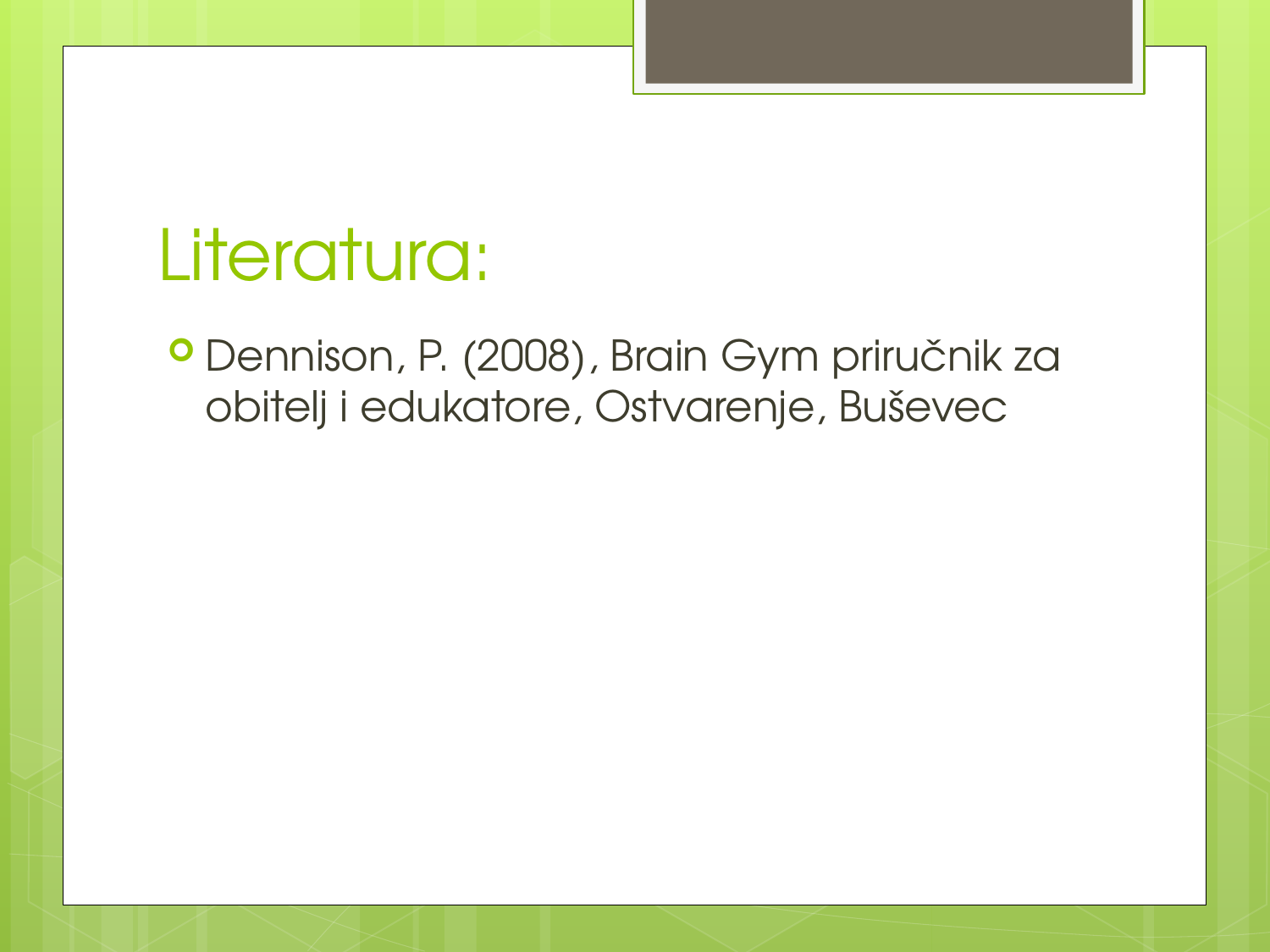

# Literatura:
Dennison, P. (2008), Brain Gym priručnik za obitelj i edukatore, Ostvarenje, Buševec